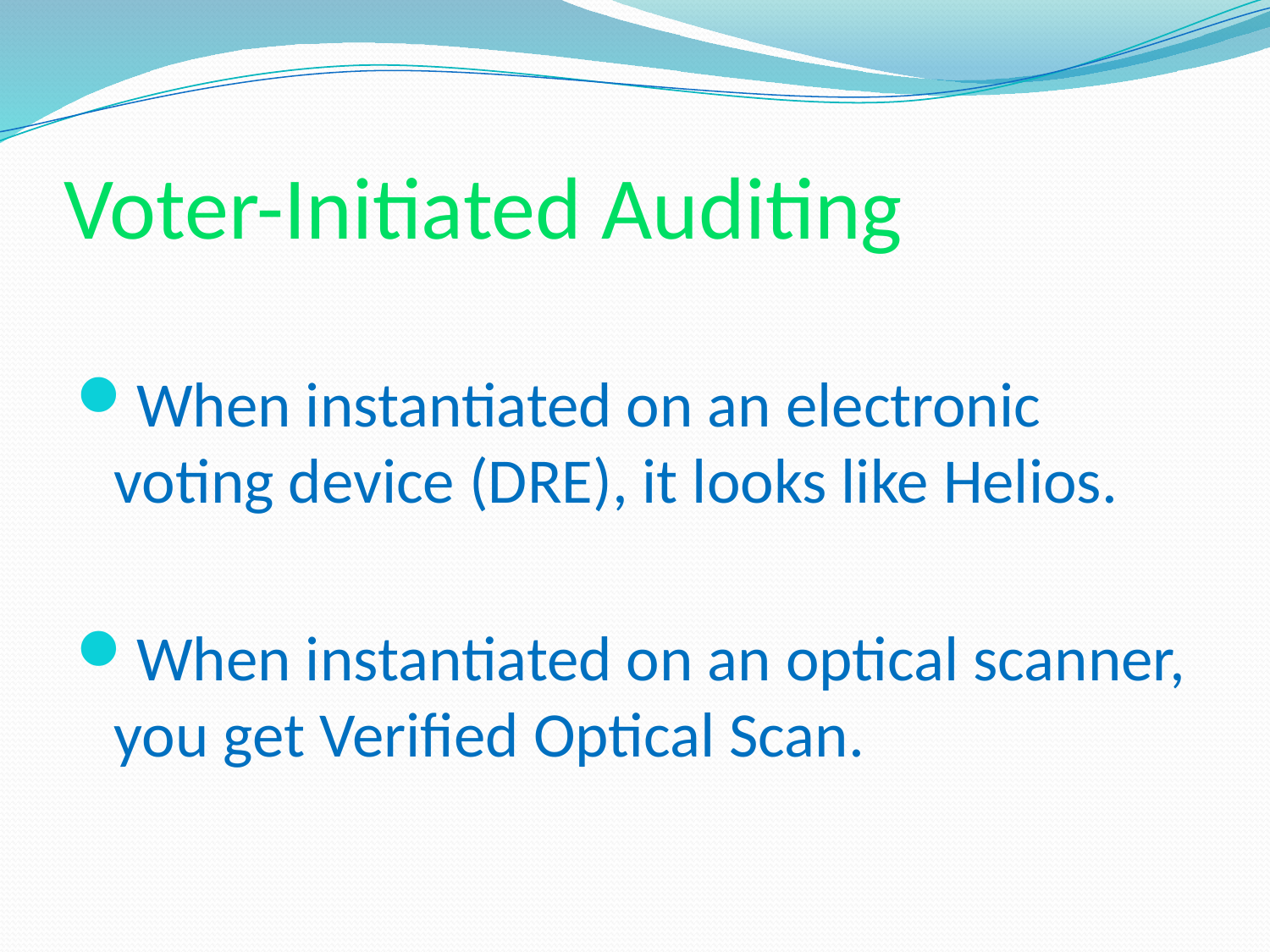

# Voter-Initiated Auditing

When instantiated on an electronic voting device (DRE), it looks like Helios.

When instantiated on an optical scanner, you get Verified Optical Scan.